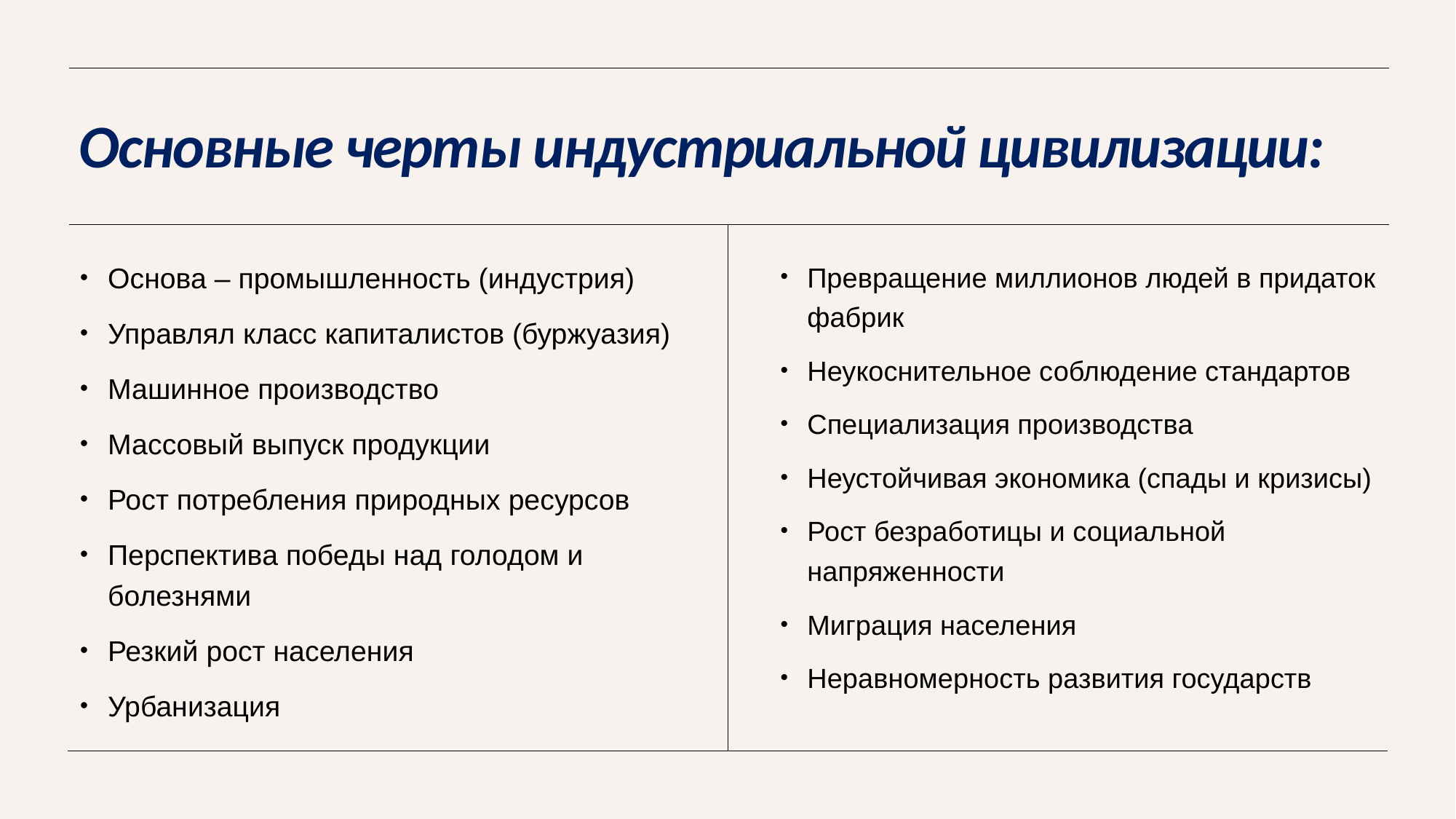

# Основные черты индустриальной цивилизации:
Основа – промышленность (индустрия)
Управлял класс капиталистов (буржуазия)
Машинное производство
Массовый выпуск продукции
Рост потребления природных ресурсов
Перспектива победы над голодом и болезнями
Резкий рост населения
Урбанизация
Превращение миллионов людей в придаток фабрик
Неукоснительное соблюдение стандартов
Специализация производства
Неустойчивая экономика (спады и кризисы)
Рост безработицы и социальной напряженности
Миграция населения
Неравномерность развития государств